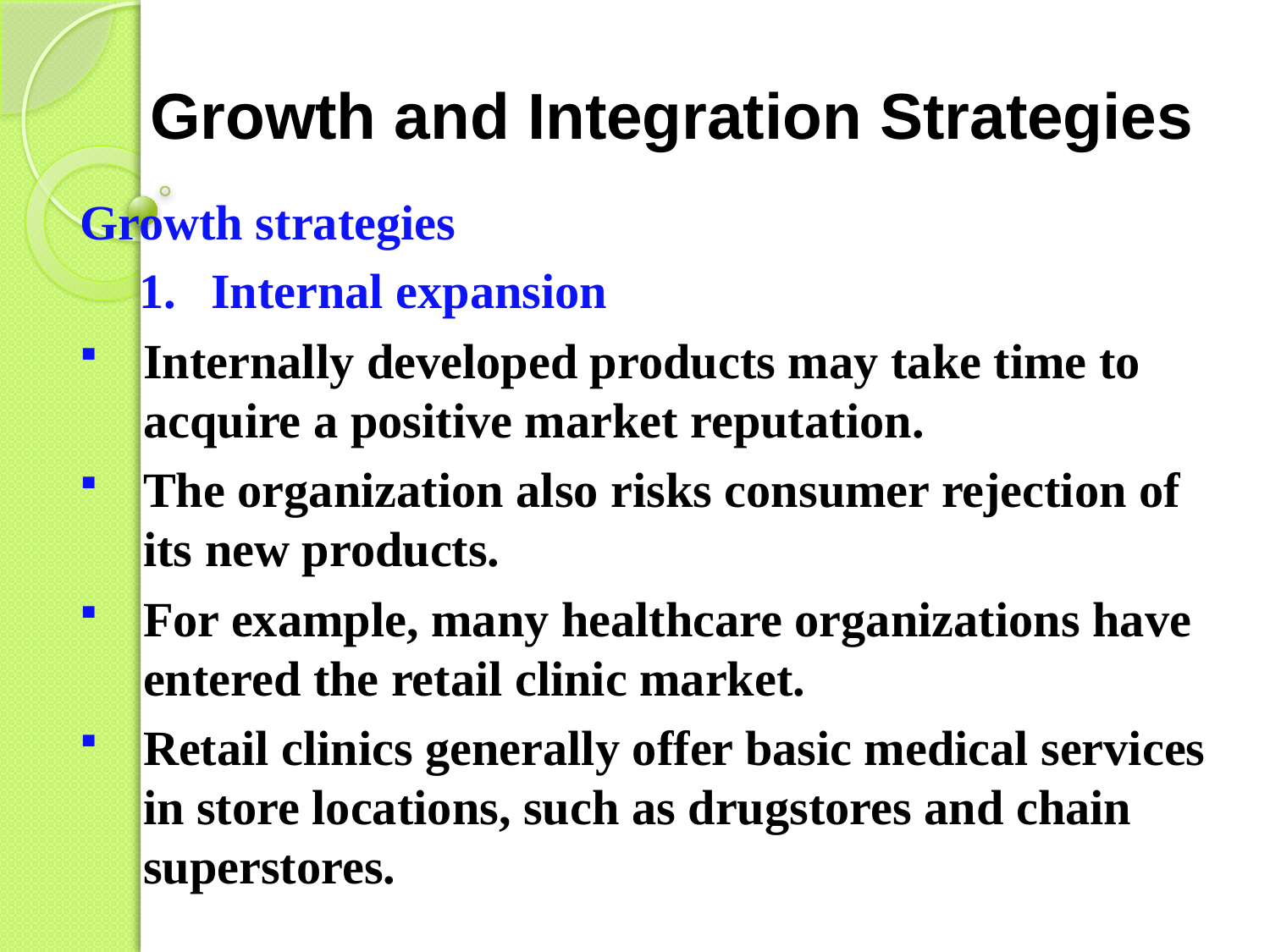

# Growth and Integration Strategies
Growth strategies
Internal expansion
Internally developed products may take time to acquire a positive market reputation.
The organization also risks consumer rejection of its new products.
For example, many healthcare organizations have entered the retail clinic market.
Retail clinics generally offer basic medical services in store locations, such as drugstores and chain superstores.